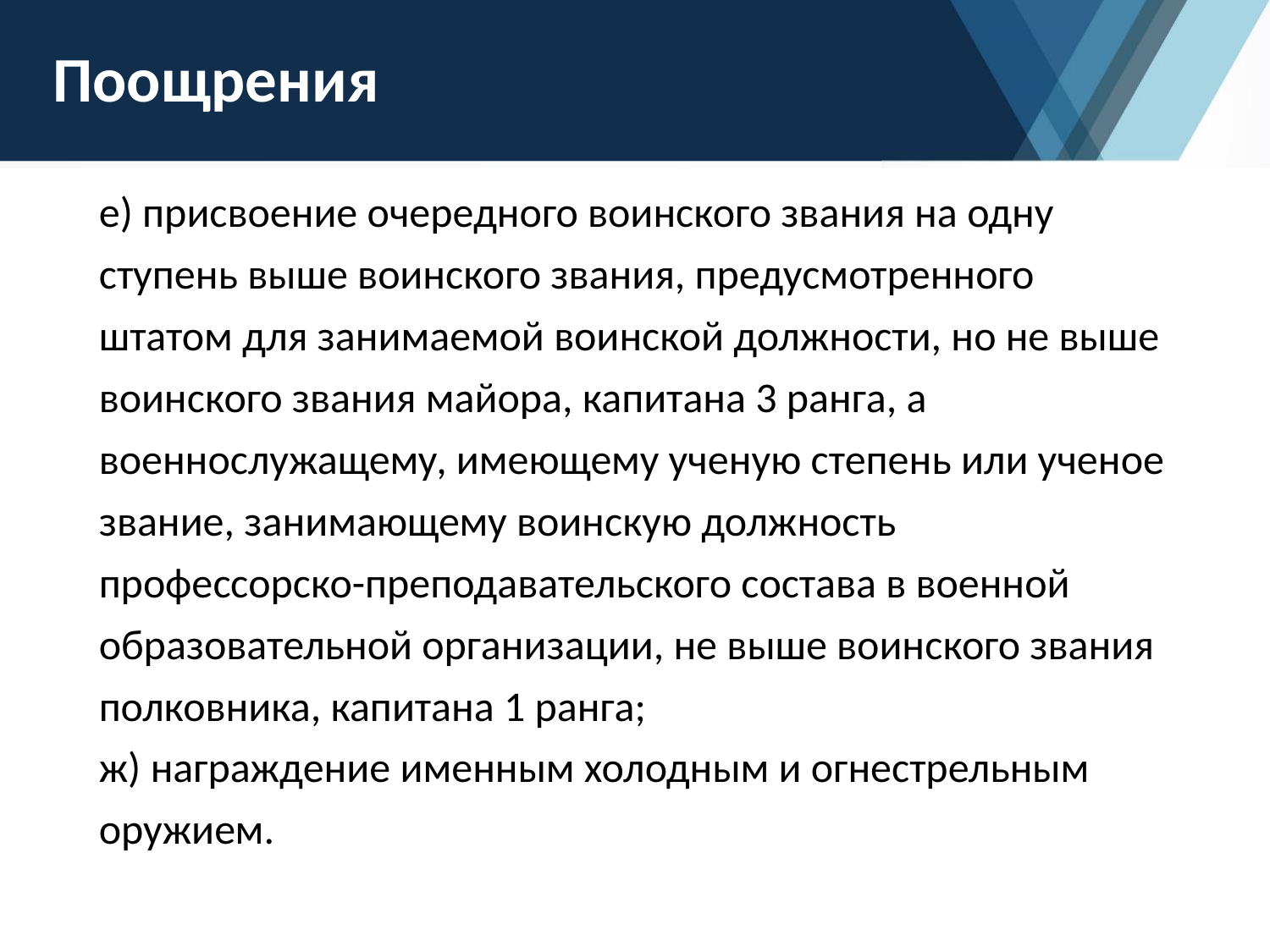

# Поощрения
е) присвоение очередного воинского звания на одну ступень выше воинского звания, предусмотренного штатом для занимаемой воинской должности, но не выше воинского звания майора, капитана 3 ранга, а военнослужащему, имеющему ученую степень или ученое звание, занимающему воинскую должность профессорско-преподавательского состава в военной образовательной организации, не выше воинского звания полковника, капитана 1 ранга;
ж) награждение именным холодным и огнестрельным оружием.